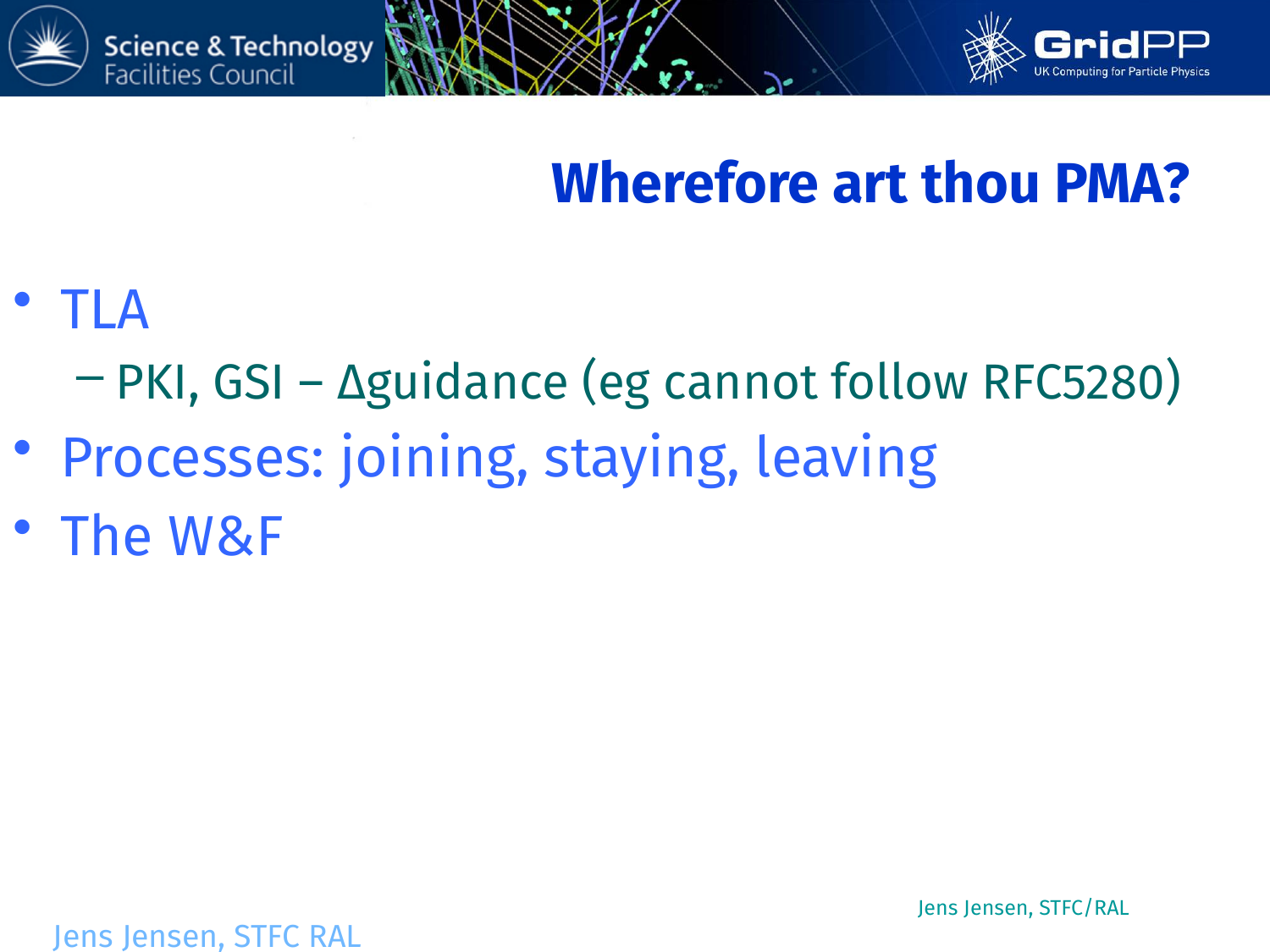

# Wherefore art thou PMA?
TLA
PKI, GSI – Δguidance (eg cannot follow RFC5280)
Processes: joining, staying, leaving
The W&F